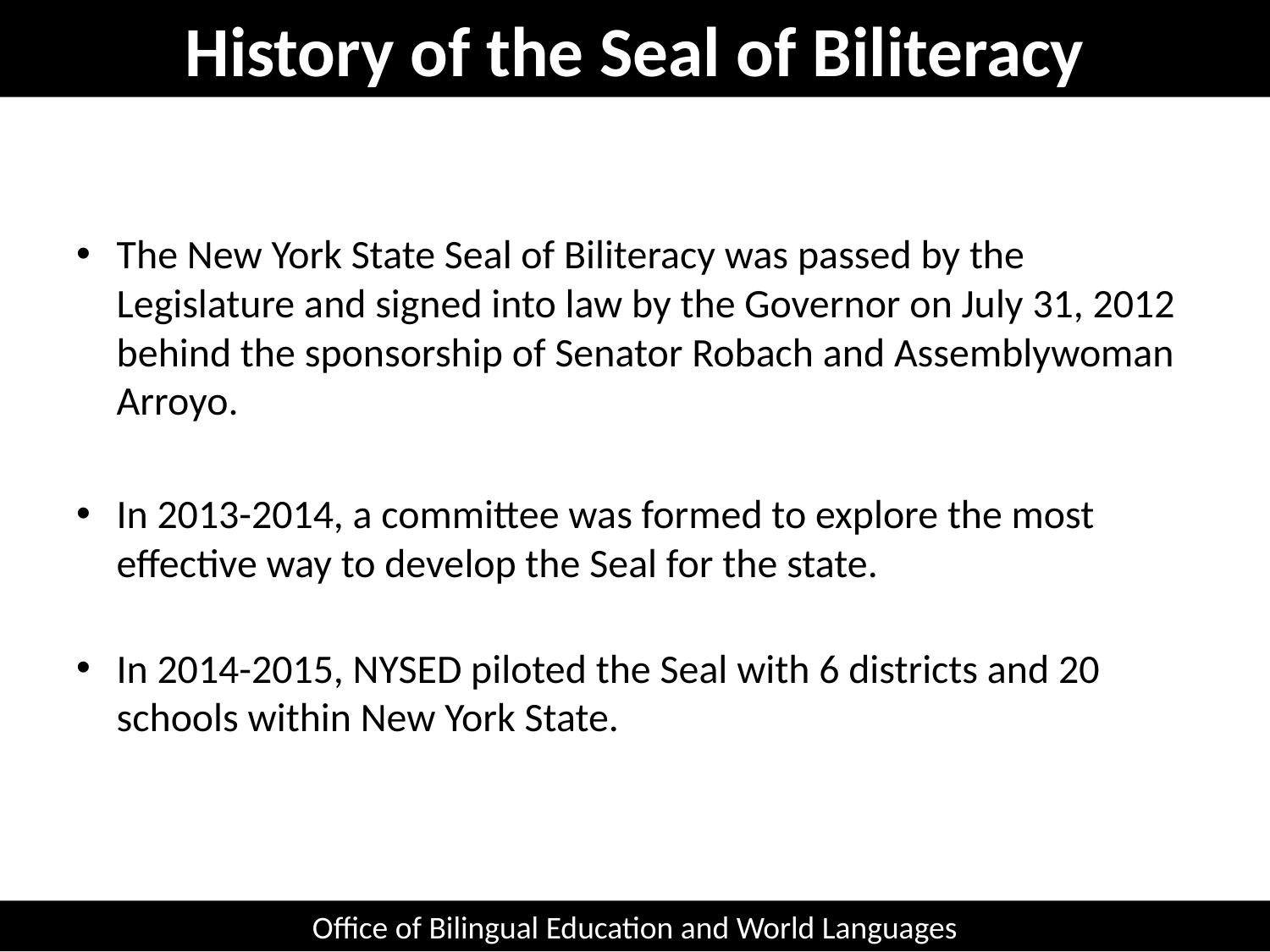

History of the Seal of Biliteracy
The New York State Seal of Biliteracy was passed by the Legislature and signed into law by the Governor on July 31, 2012 behind the sponsorship of Senator Robach and Assemblywoman Arroyo.

In 2013-2014, a committee was formed to explore the most effective way to develop the Seal for the state.

In 2014-2015, NYSED piloted the Seal with 6 districts and 20 schools within New York State.
Office of Bilingual Education and World Languages
Office of Bilingual Education and World Languages